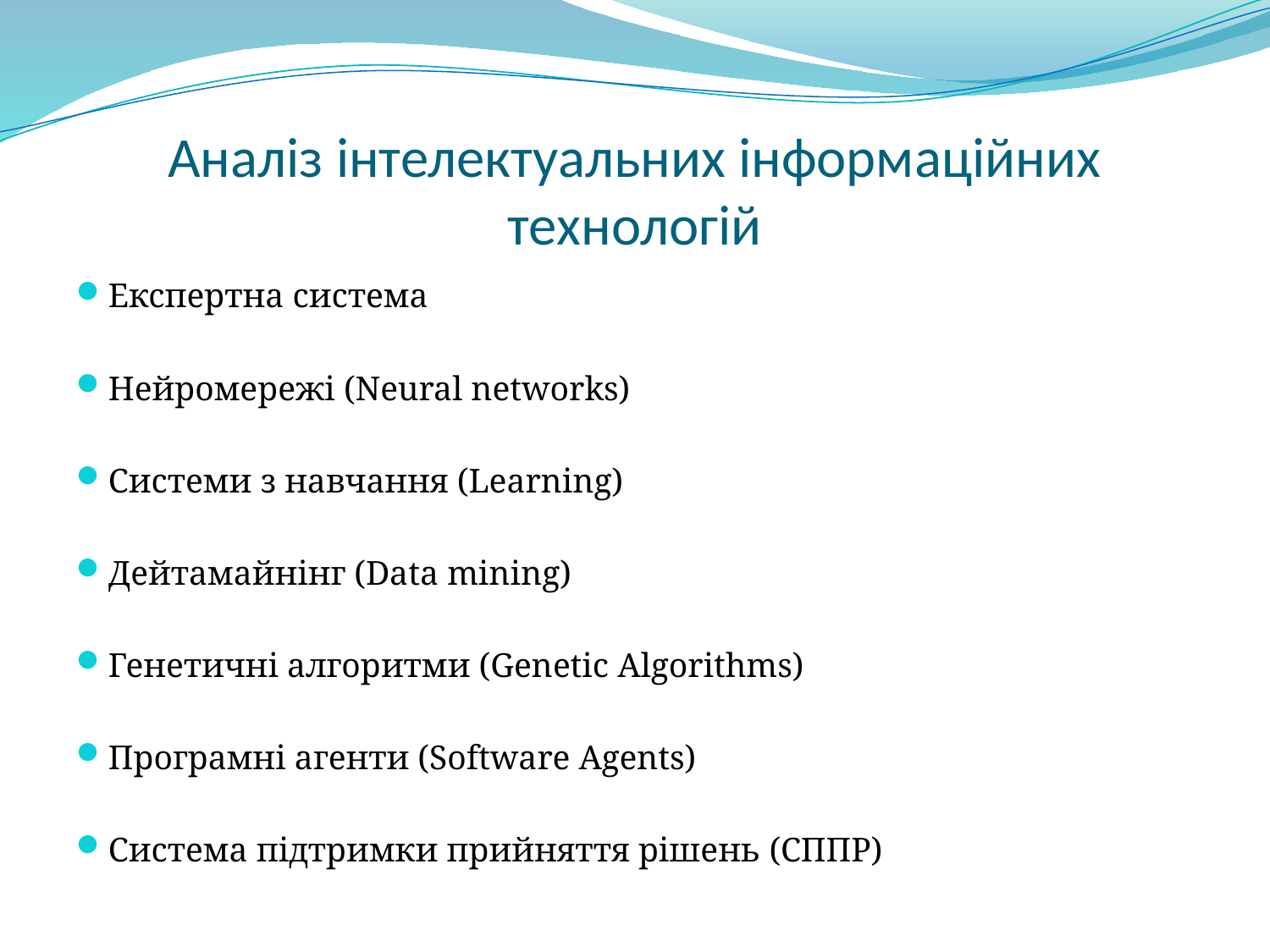

# Аналіз інтелектуальних інформаційних технологій
Експертна система

Нейромережі (Neural networks)

Системи з навчання (Learning)

Дейтамайнінг (Data mining)

Генетичні алгоритми (Genetic Algorithms)

Програмні агенти (Software Agents)

Система підтримки прийняття рішень (СППР)